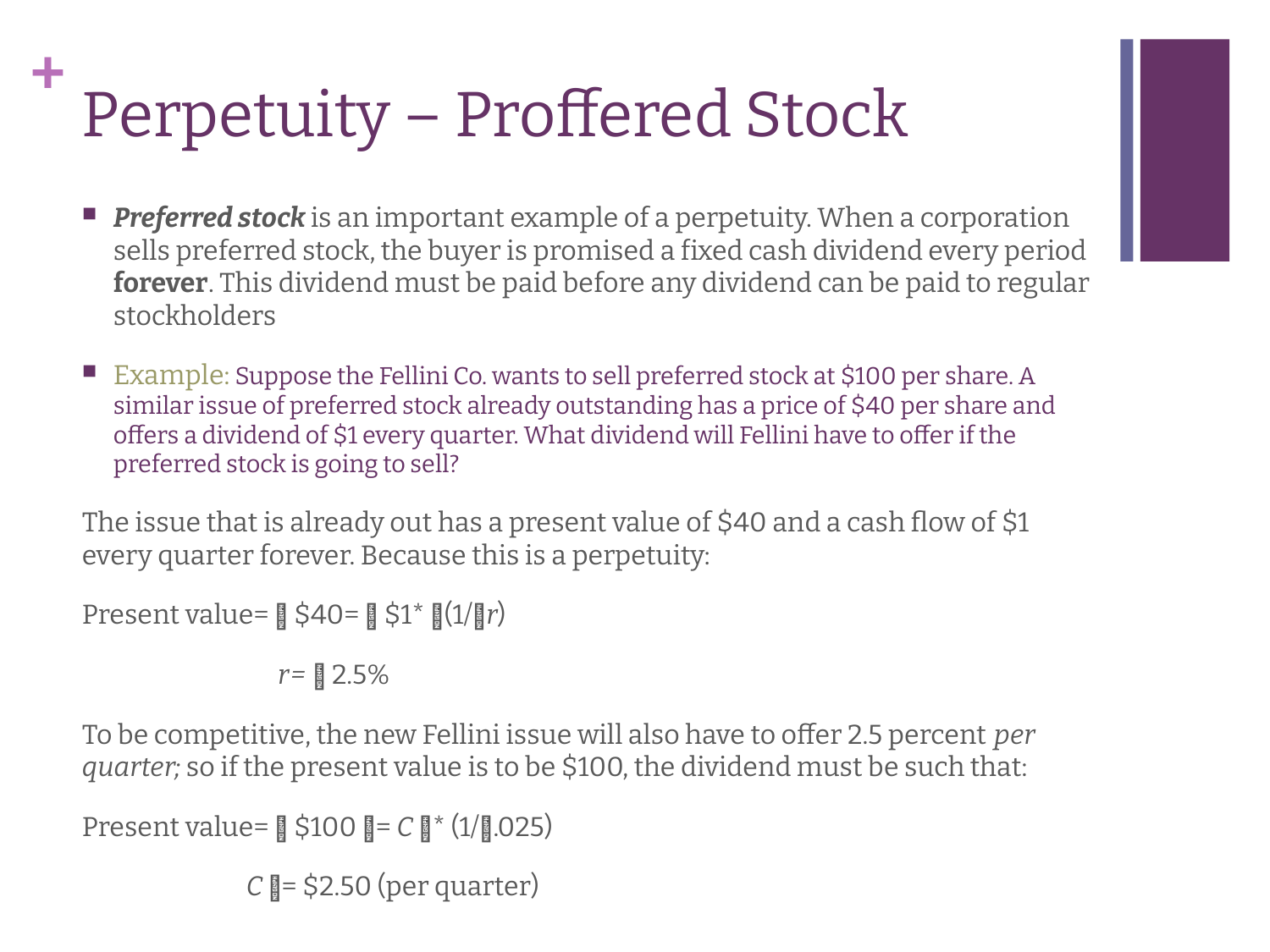

# Perpetuity – Proffered Stock
Preferred stock is an important example of a perpetuity. When a corporation sells preferred stock, the buyer is promised a fixed cash dividend every period forever. This dividend must be paid before any dividend can be paid to regular stockholders
Example: Suppose the Fellini Co. wants to sell preferred stock at $100 per share. A similar issue of preferred stock already outstanding has a price of $40 per share and offers a dividend of $1 every quarter. What dividend will Fellini have to offer if the preferred stock is going to sell?
The issue that is already out has a present value of $40 and a cash flow of $1 every quarter forever. Because this is a perpetuity:
Present value= 􏰁 $40= 􏰁 $1* 􏰀(1/􏰒r)
                                     r= 􏰁 2.5%
To be competitive, the new Fellini issue will also have to offer 2.5 percent per quarter; so if the present value is to be $100, the dividend must be such that:
Present value= 􏰁 $100 􏰁= C 􏰀* (1/􏰒.025)
                               C 􏰁= $2.50 (per quarter)